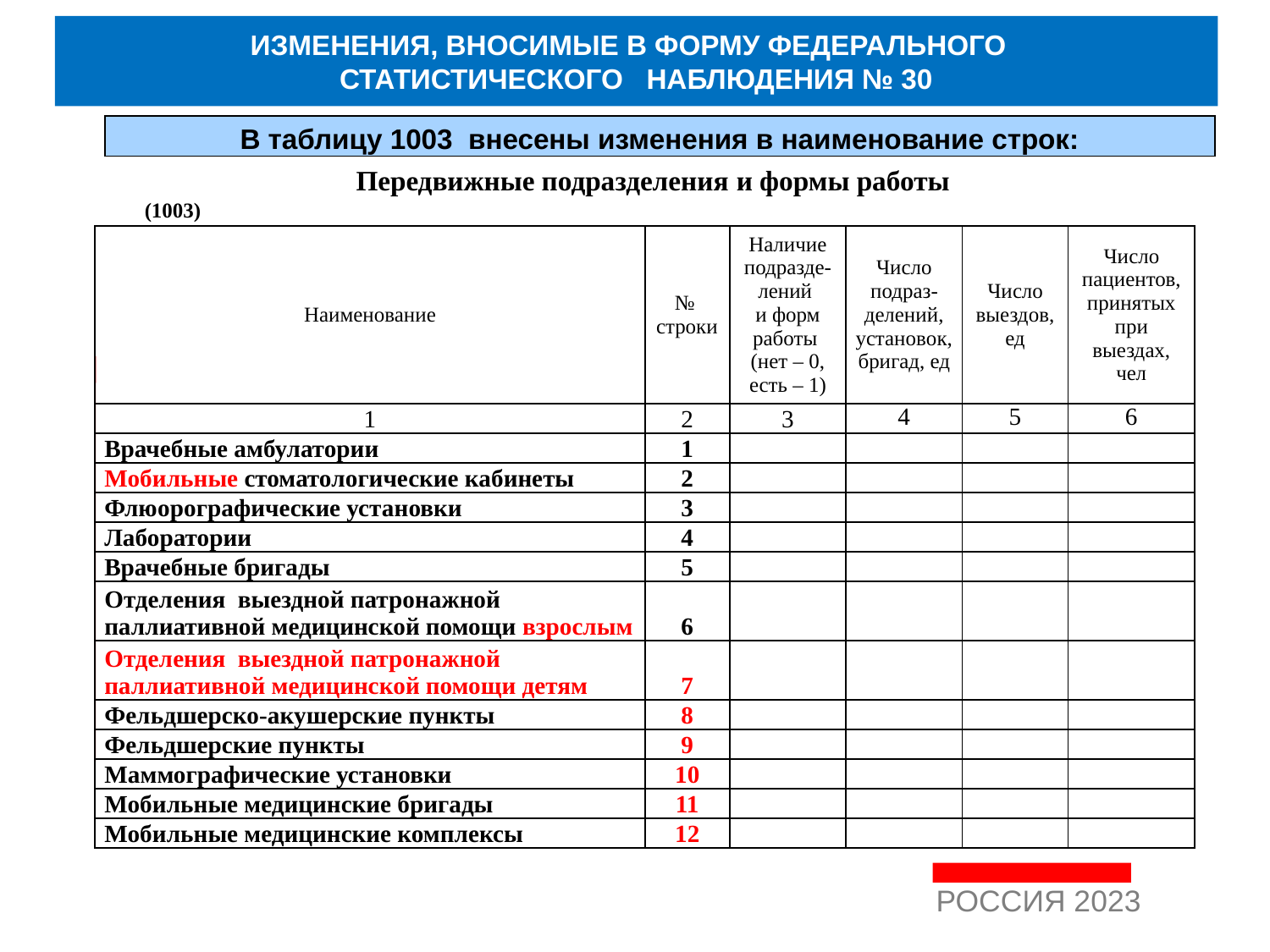

ИЗМЕНЕНИЯ, ВНОСИМЫЕ В ФОРМУ ФЕДЕРАЛЬНОГО
СТАТИСТИЧЕСКОГО   НАБЛЮДЕНИЯ № 30

В таблицу 1003  внесены изменения в наименование строк:

 Передвижные подразделения и формы работы
       (1003)
| Наименование | № строки | Наличие подразде-лений и форм работы (нет – 0, есть – 1) | Число подраз-делений, установок, бригад, ед | Число выездов, ед | Число пациентов, принятых при выездах, чел |
| --- | --- | --- | --- | --- | --- |
| 1 | 2 | 3 | 4 | 5 | 6 |
| Врачебные амбулатории | 1 |  |  |  |  |
| Мобильные стоматологические кабинеты | 2 |  |  |  |  |
| Флюорографические установки | 3 |  |  |  |  |
| Лаборатории | 4 |  |  |  |  |
| Врачебные бригады | 5 |  |  |  |  |
| Отделения выездной патронажной паллиативной медицинской помощи взрослым | 6 |  |  |  |  |
| Отделения выездной патронажной паллиативной медицинской помощи детям | 7 |  |  |  |  |
| Фельдшерско-акушерские пункты | 8 |  |  |  |  |
| Фельдшерские пункты | 9 |  |  |  |  |
| Маммографические установки | 10 |  |  |  |  |
| Мобильные медицинские бригады | 11 |  |  |  |  |
| Мобильные медицинские комплексы | 12 |  |  |  |  |

РОССИЯ 2023